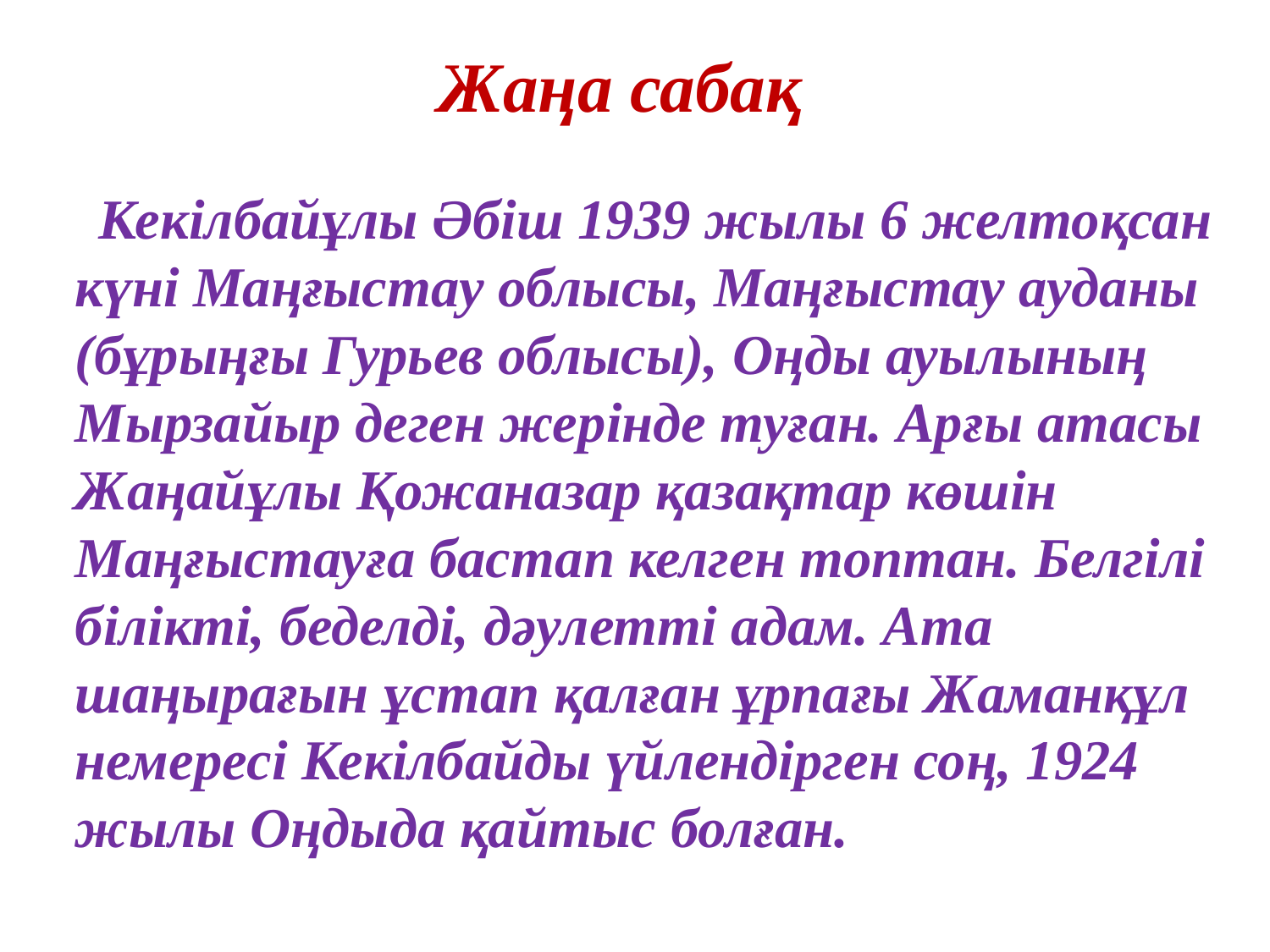

# Жаңа сабақ
     Кекілбайұлы Әбіш 1939 жылы 6 желтоқсан күні Маңғыстау облысы, Маңғыстау ауданы (бұрыңғы Гурьев облысы), Оңды ауылының Мырзайыр деген жерінде туған. Арғы атасы Жаңайұлы Қожаназар қазақтар көшін Маңғыстауға бастап келген топтан. Белгілі  білікті, беделді, дәулетті адам. Ата шаңырағын ұстап қалған ұрпағы Жаманқұл немересі Кекілбайды үйлендірген соң, 1924 жылы Оңдыда қайтыс болған.